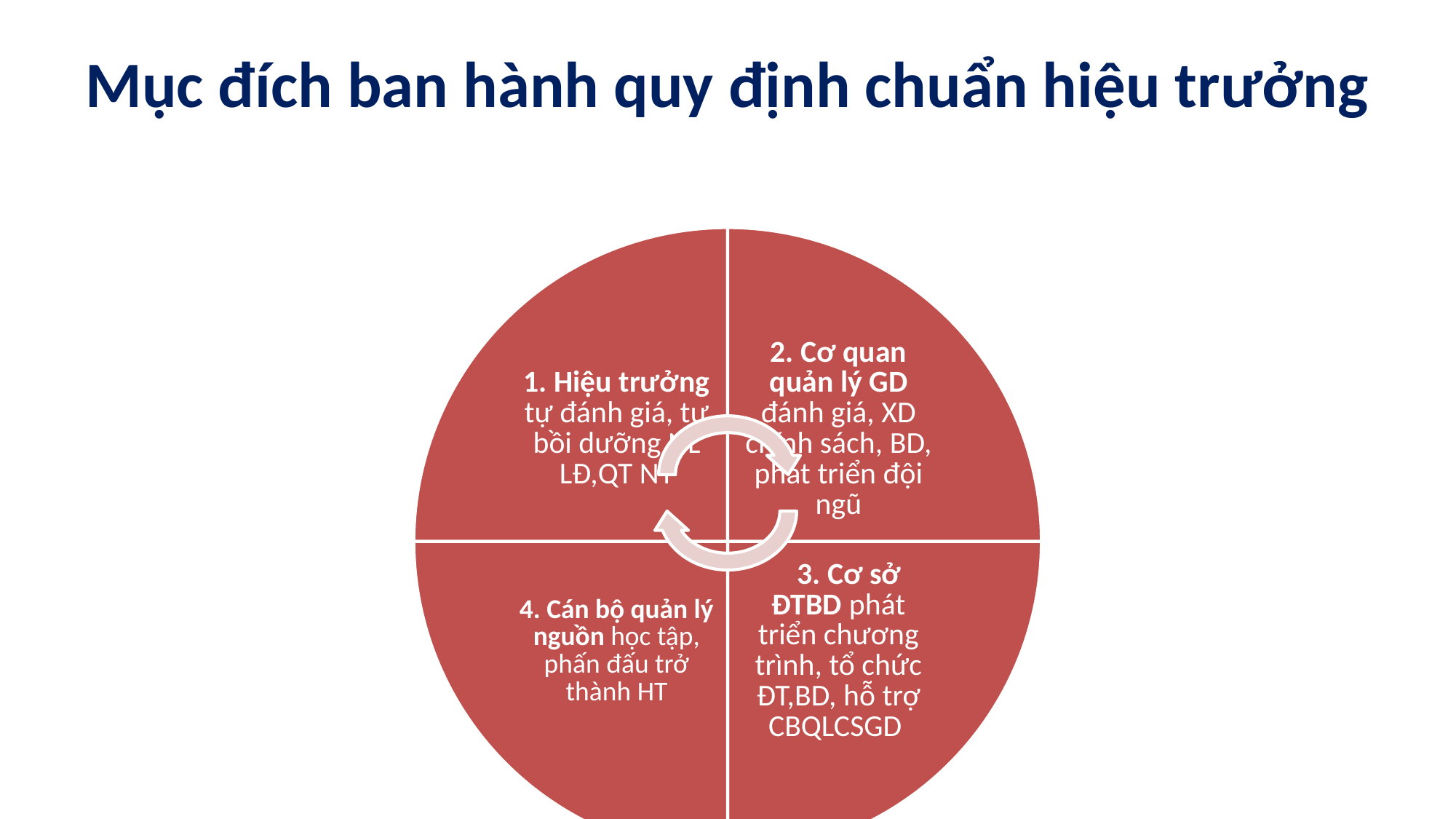

# Mục đích ban hành quy định chuẩn hiệu trưởng
1. Hiệu trưởng tự đánh giá, tự bồi dưỡng NL LĐ,QT NT
2. Cơ quan quản lý GD đánh giá, XD chính sách, BD, phát triển đội ngũ
   3. Cơ sở ĐTBD phát triển chương trình, tổ chức ĐT,BD, hỗ trợ CBQLCSGD
4. Cán bộ quản lý nguồn học tập, phấn đấu trở thành HT